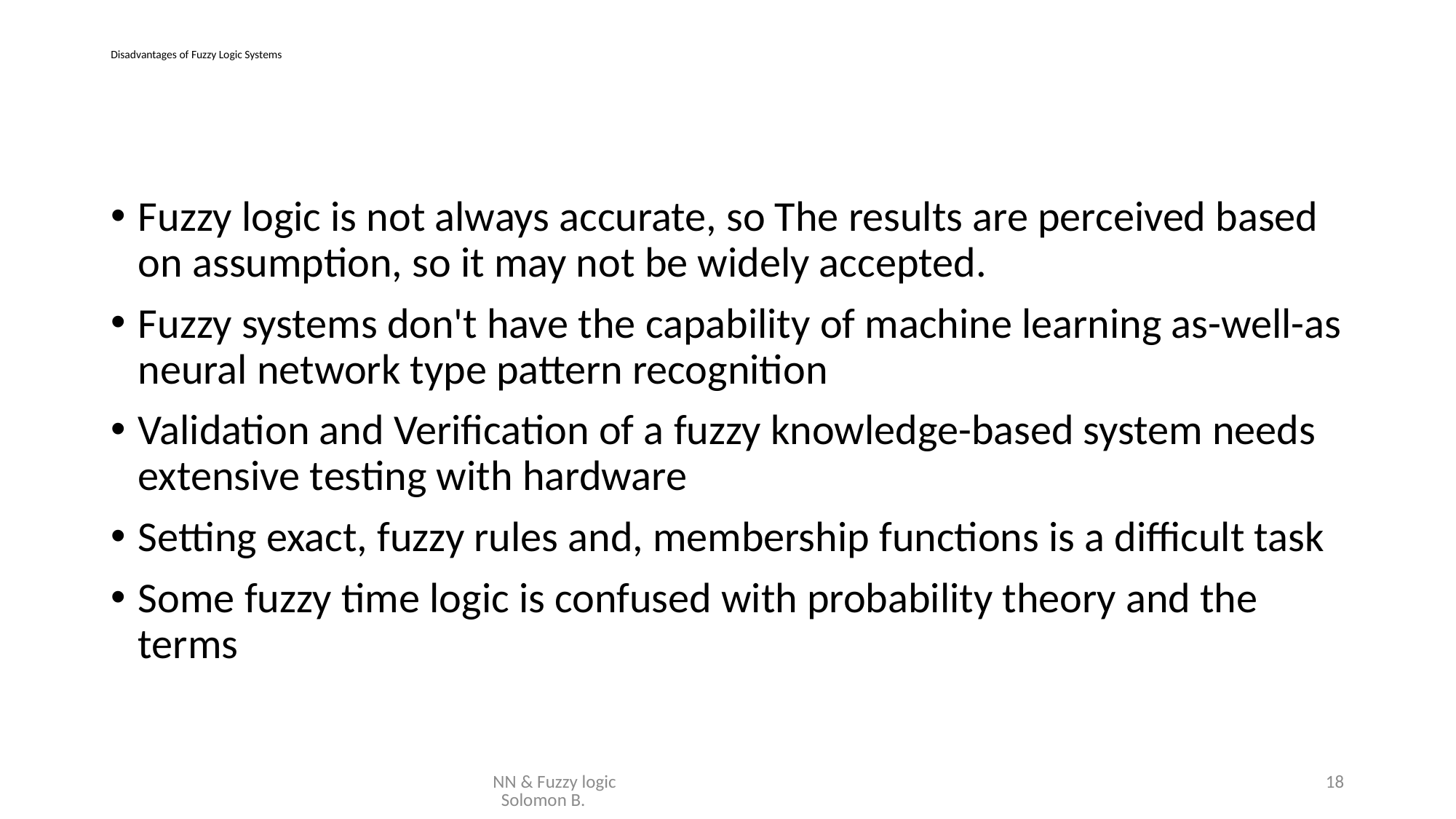

# Disadvantages of Fuzzy Logic Systems

Fuzzy logic is not always accurate, so The results are perceived based on assumption, so it may not be widely accepted.
Fuzzy systems don't have the capability of machine learning as-well-as neural network type pattern recognition
Validation and Verification of a fuzzy knowledge-based system needs extensive testing with hardware
Setting exact, fuzzy rules and, membership functions is a difficult task
Some fuzzy time logic is confused with probability theory and the terms

NN & Fuzzy logic                                                                                    Solomon B.
18